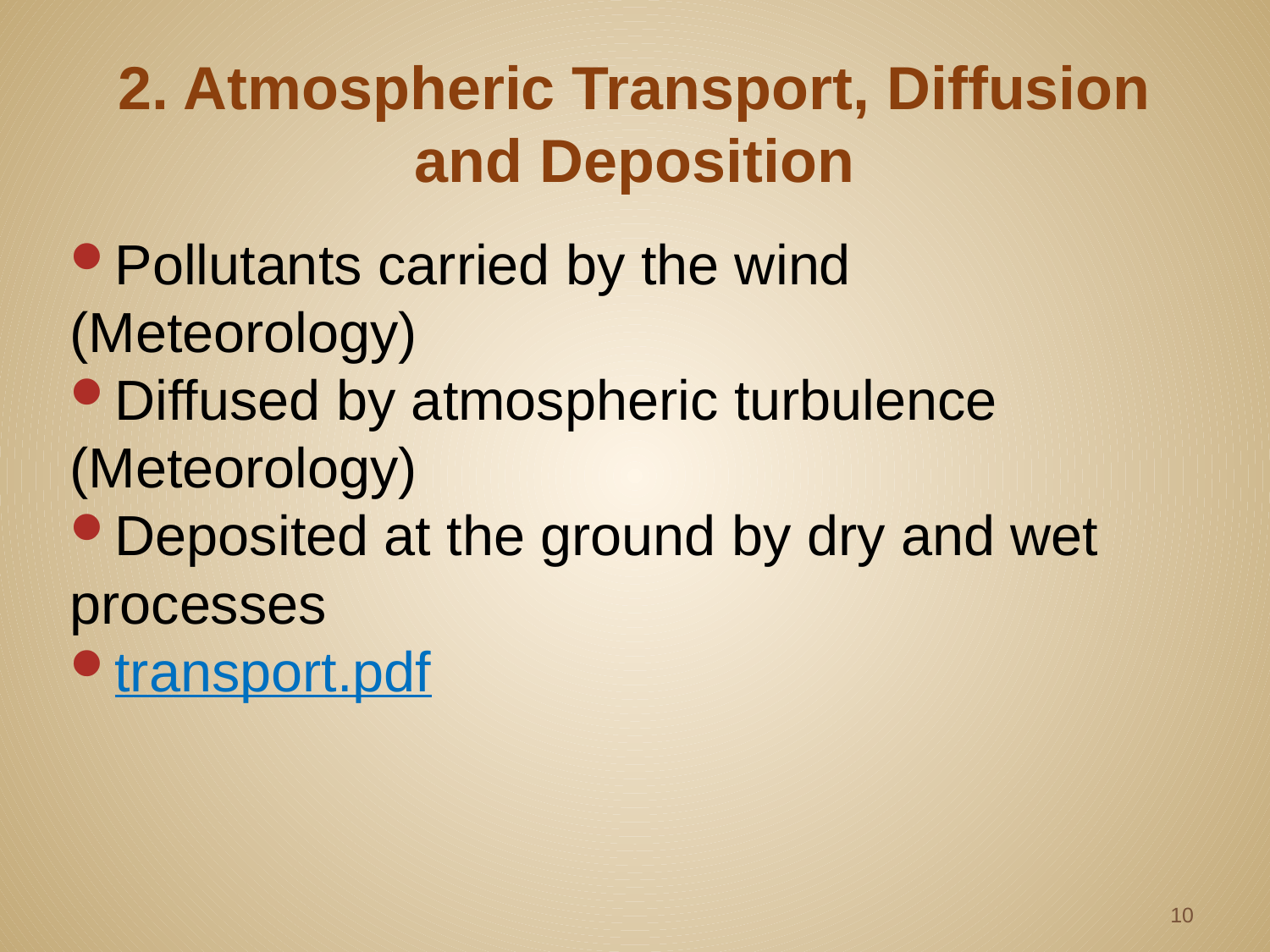

# 2. Atmospheric Transport, Diffusion and Deposition
Pollutants carried by the wind (Meteorology)
Diffused by atmospheric turbulence  (Meteorology)
Deposited at the ground by dry and wet processes
transport.pdf
10